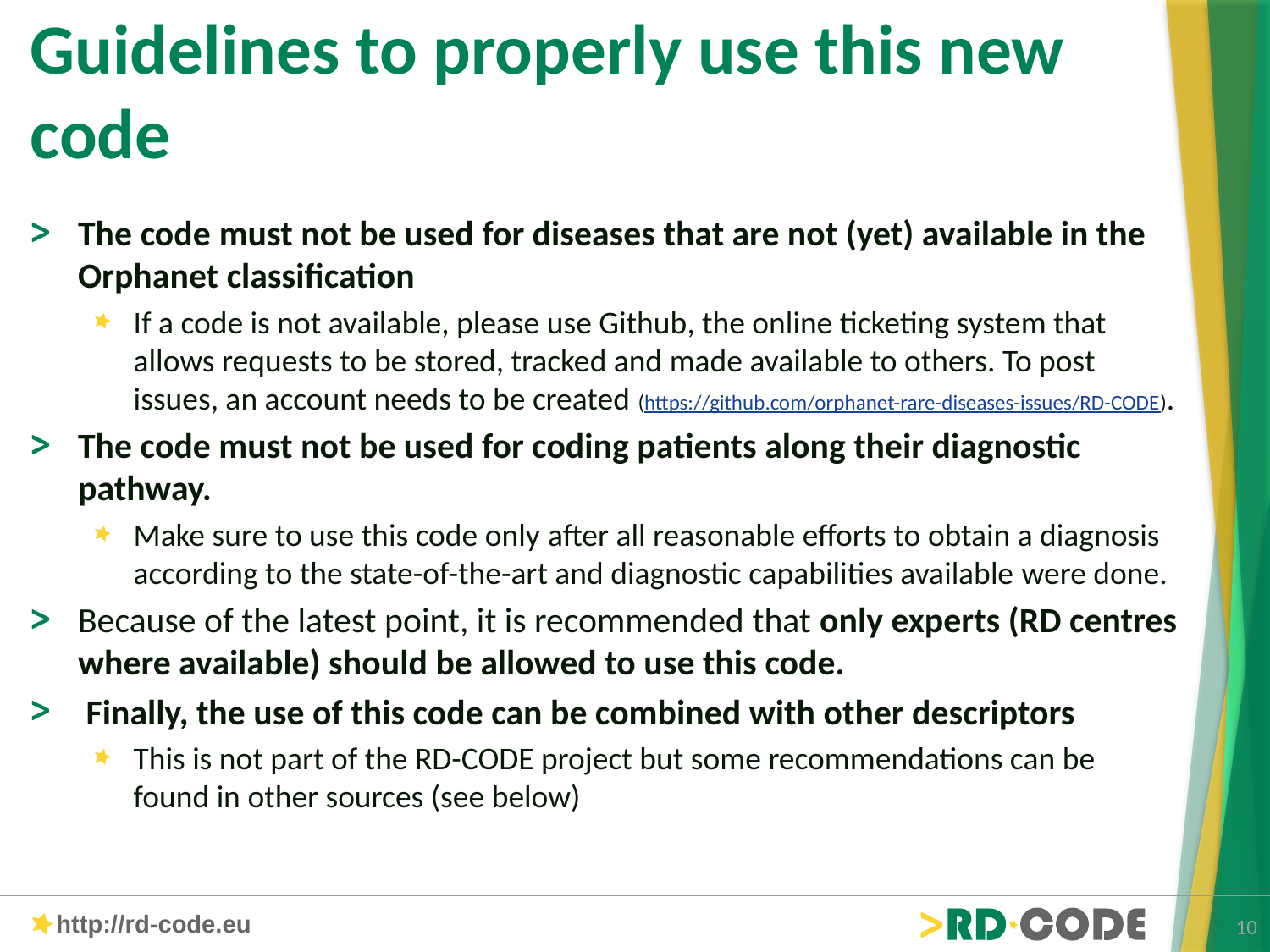

# Guidelines to properly use this new code
The code must not be used for diseases that are not (yet) available in the Orphanet classification
If a code is not available, please use Github, the online ticketing system that allows requests to be stored, tracked and made available to others. To post issues, an account needs to be created (https://github.com/orphanet-rare-diseases-issues/RD-CODE).
The code must not be used for coding patients along their diagnostic pathway.
Make sure to use this code only after all reasonable efforts to obtain a diagnosis according to the state-of-the-art and diagnostic capabilities available were done.
Because of the latest point, it is recommended that only experts (RD centres where available) should be allowed to use this code.
 Finally, the use of this code can be combined with other descriptors
This is not part of the RD-CODE project but some recommendations can be found in other sources (see below)

10